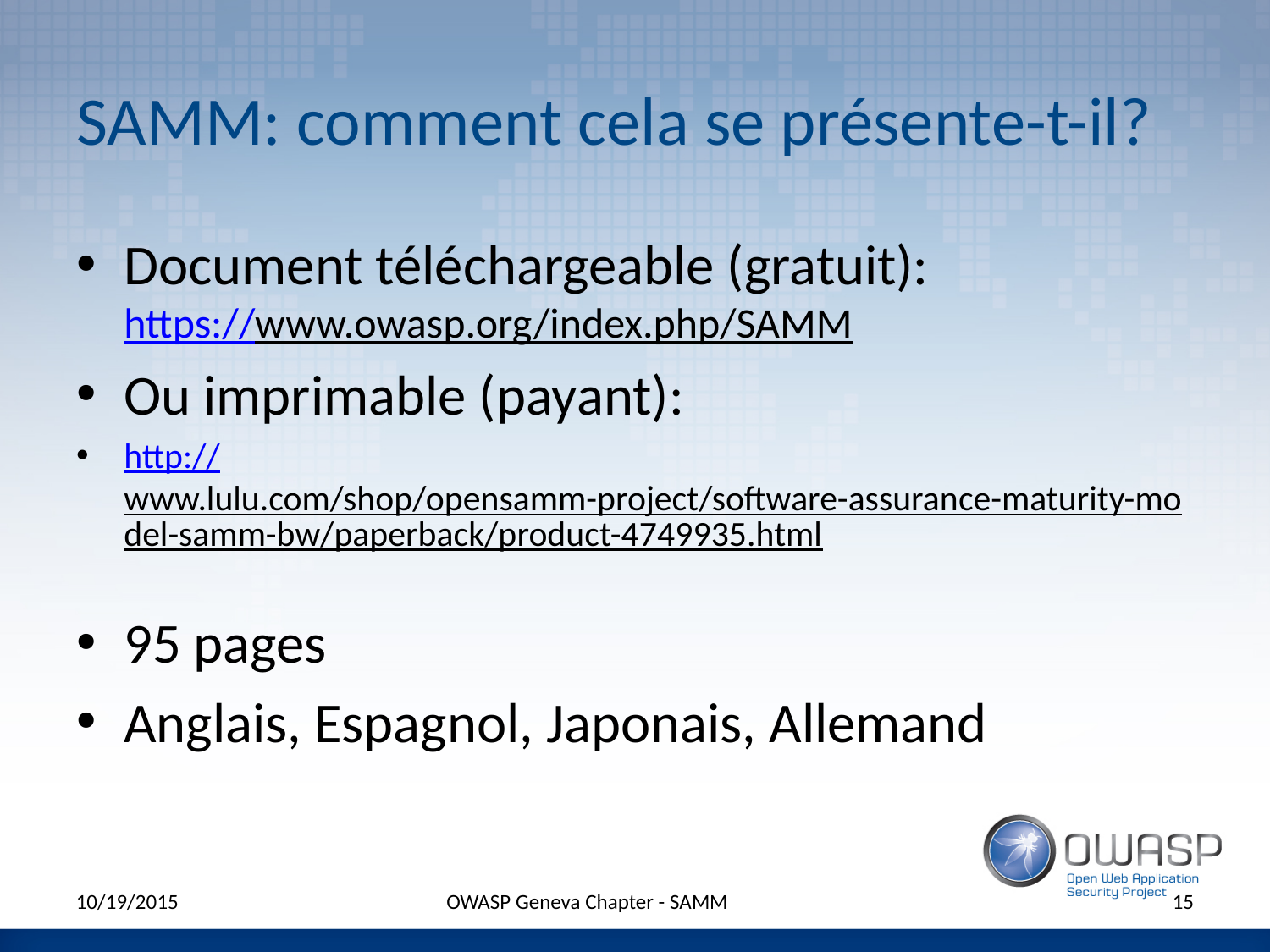

# SAMM: comment cela se présente-t-il?
Document téléchargeable (gratuit):
https://www.owasp.org/index.php/SAMM
Ou imprimable (payant):
http://www.lulu.com/shop/opensamm-project/software-assurance-maturity-model-samm-bw/paperback/product-4749935.html
95 pages
Anglais, Espagnol, Japonais, Allemand
10/19/2015
OWASP Geneva Chapter - SAMM
15